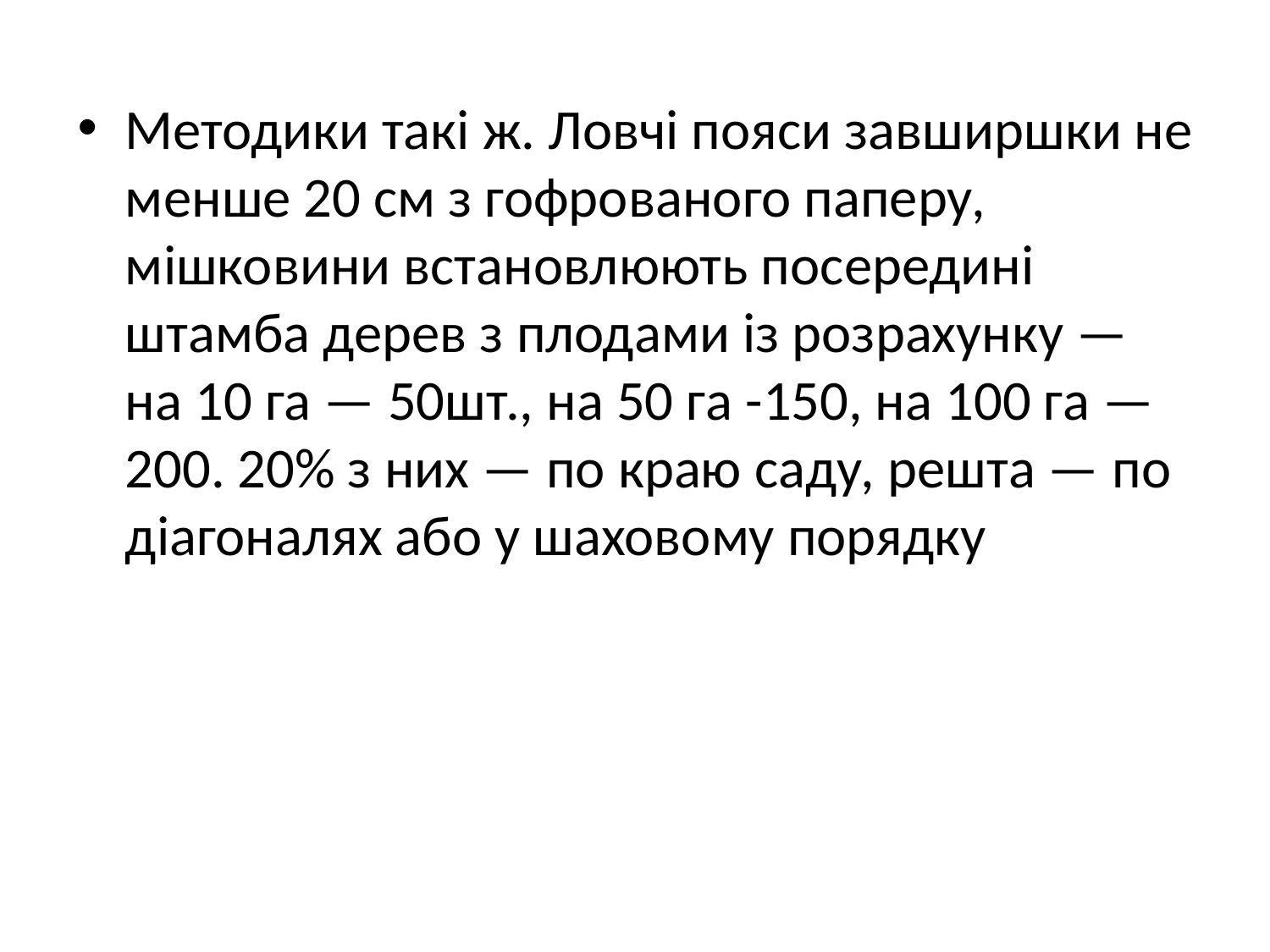

Методики такі ж. Ловчі пояси завширшки не менше 20 см з гофрованого паперу, мішковини встановлюють посередині штамба дерев з плодами із розрахунку — на 10 га — 50шт., на 50 га -150, на 100 га — 200. 20% з них — по краю саду, решта — по діагоналях або у шаховому порядку